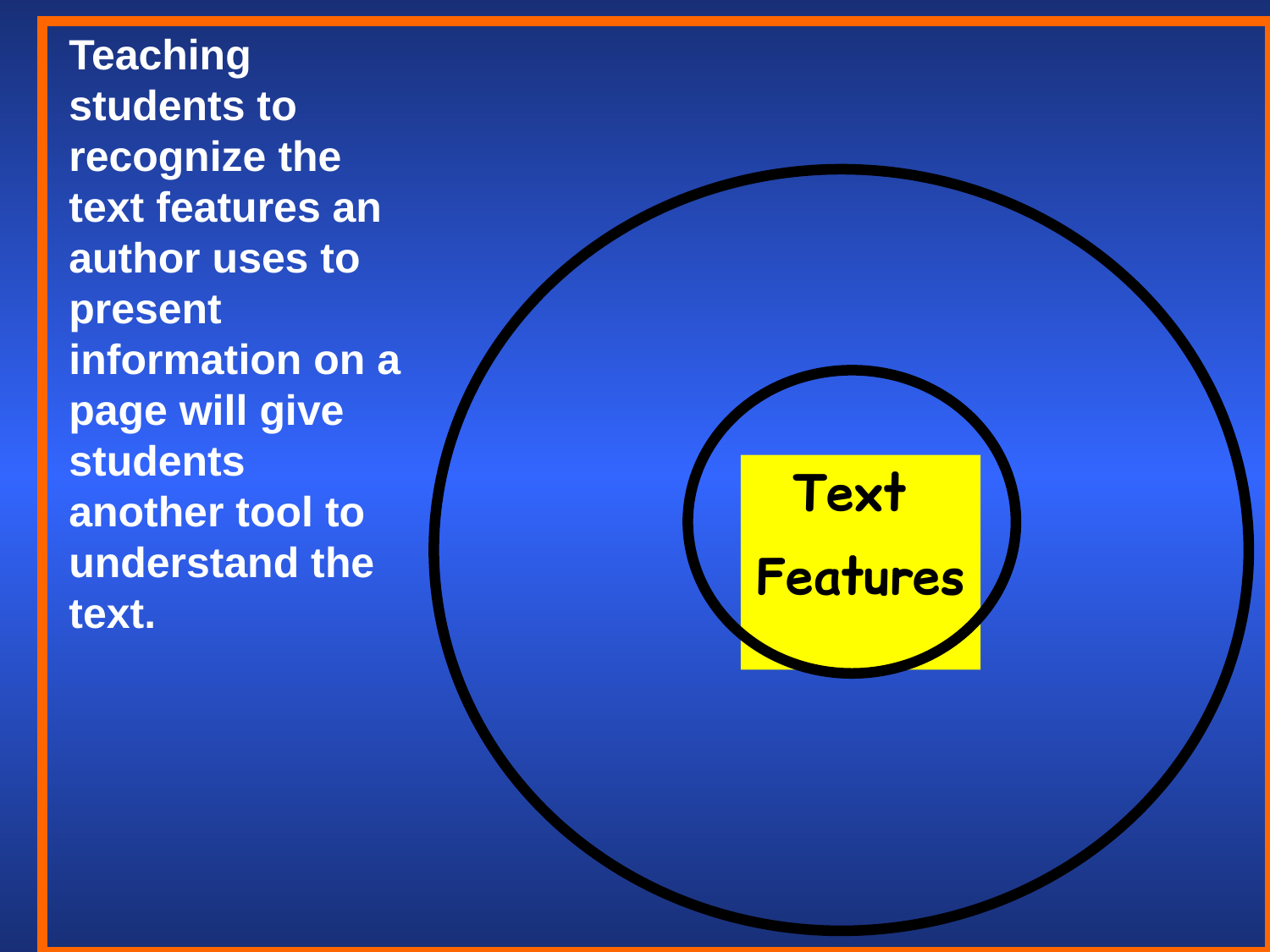

Teaching students to recognize the text features an author uses to present information on a page will give students another tool to understand the text.

Text
Features